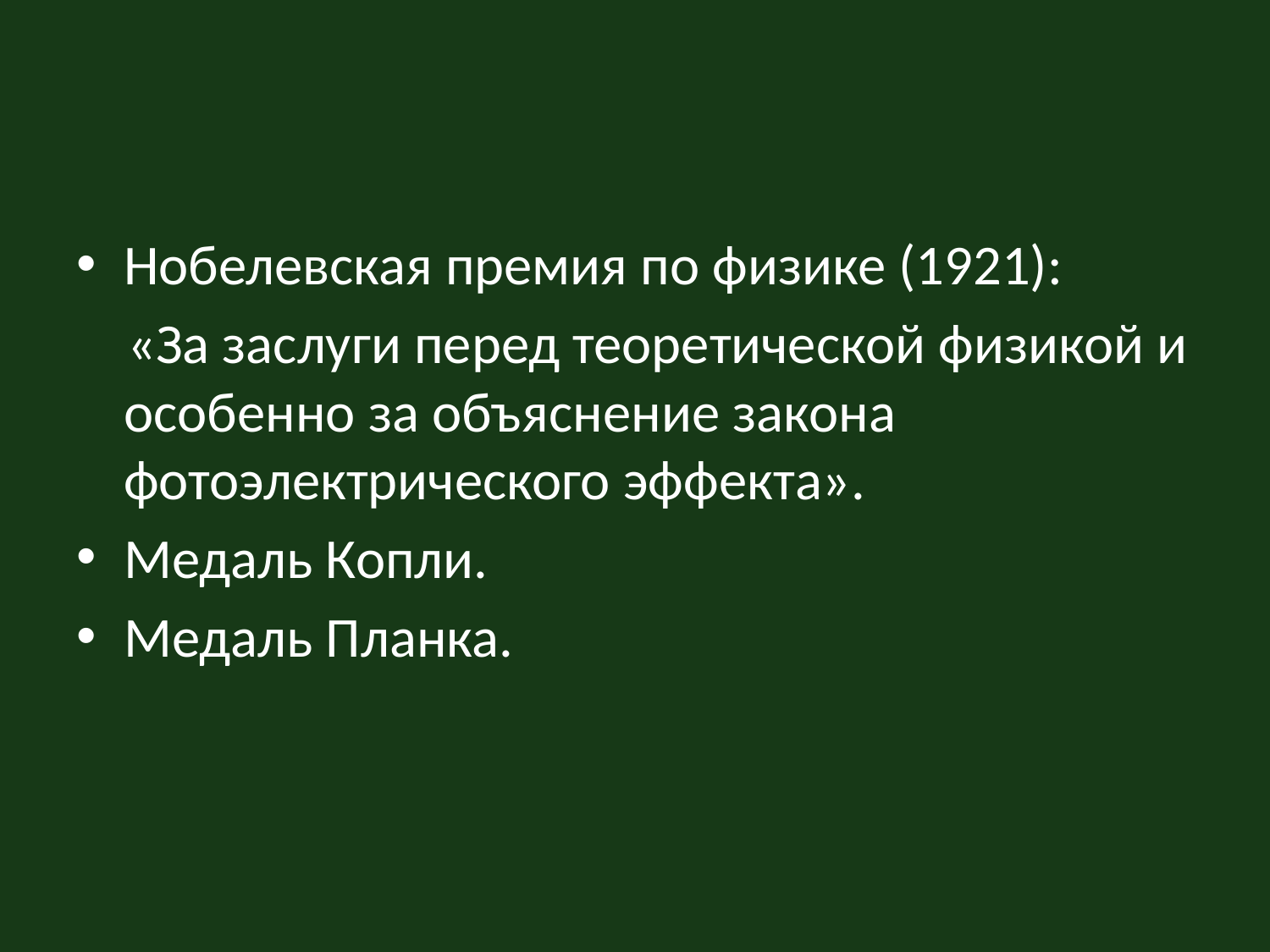

#
Нобелевская премия по физике (1921):
    «За заслуги перед теоретической физикой и особенно за объяснение закона фотоэлектрического эффекта».
Медаль Копли.
Медаль Планка.